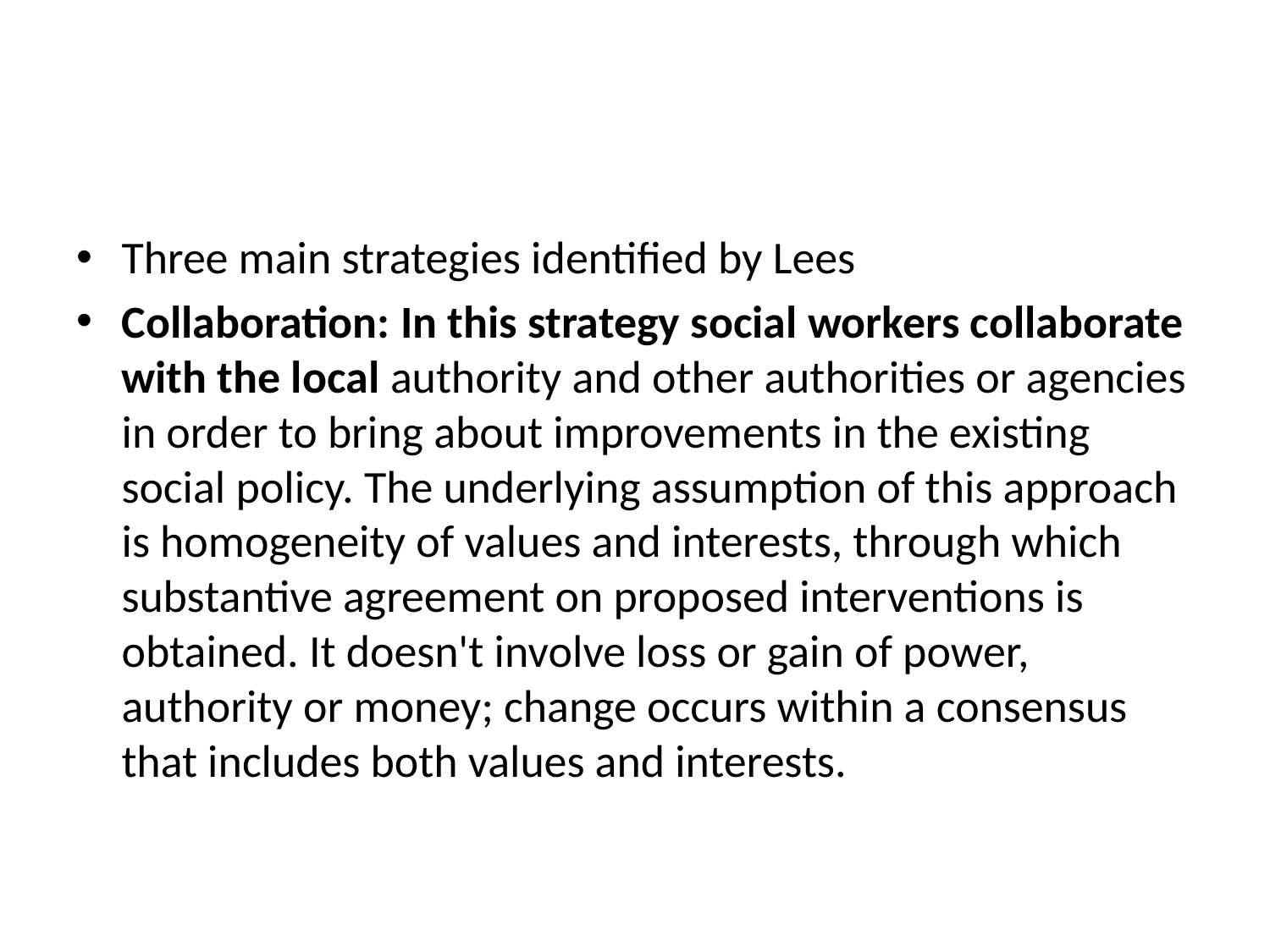

#
Three main strategies identified by Lees
Collaboration: In this strategy social workers collaborate with the local authority and other authorities or agencies in order to bring about improvements in the existing social policy. The underlying assumption of this approach is homogeneity of values and interests, through which substantive agreement on proposed interventions is obtained. It doesn't involve loss or gain of power, authority or money; change occurs within a consensus that includes both values and interests.